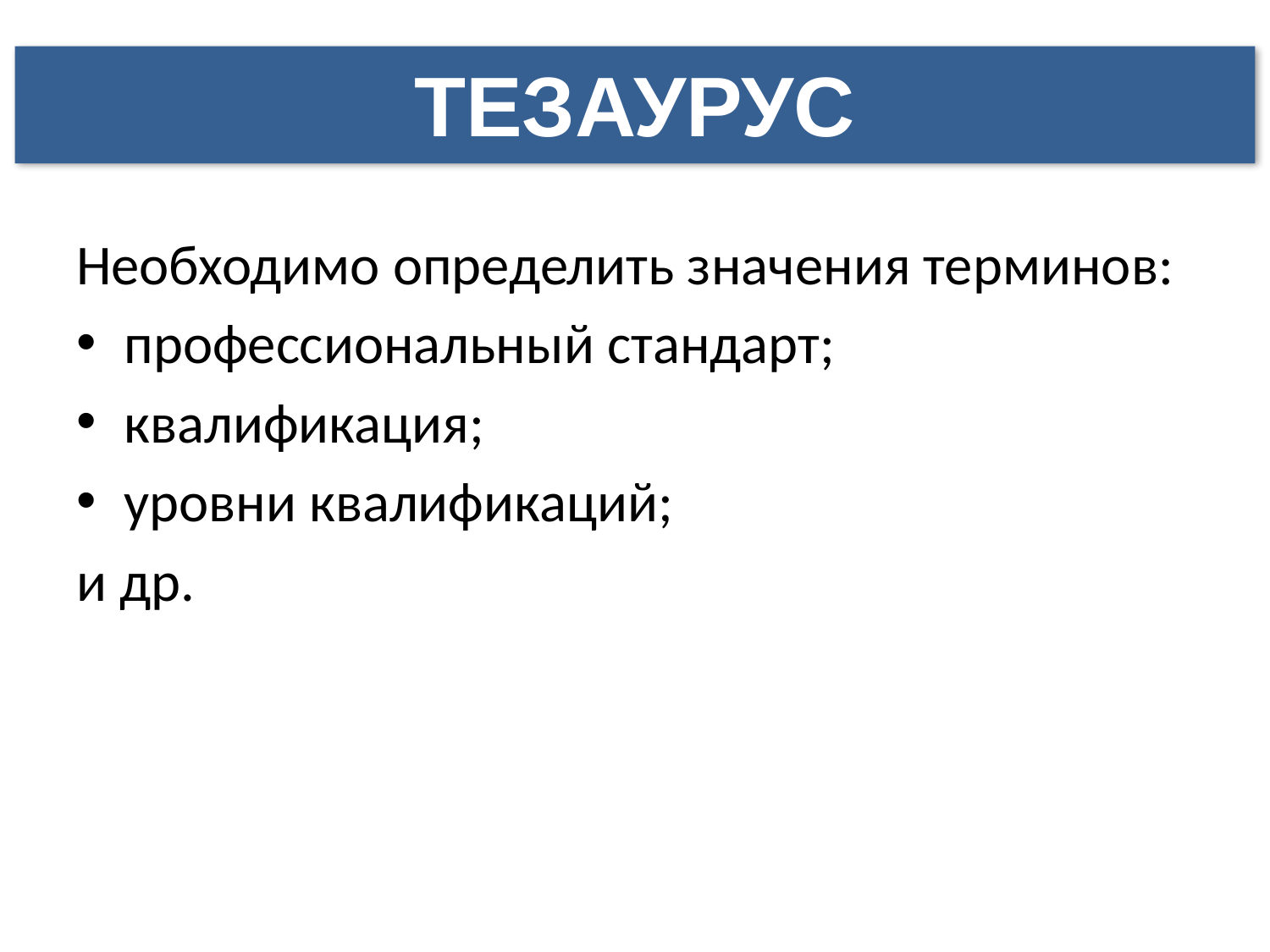

ТЕЗАУРУС
Необходимо определить значения терминов:
профессиональный стандарт;
квалификация;
уровни квалификаций;
и др.